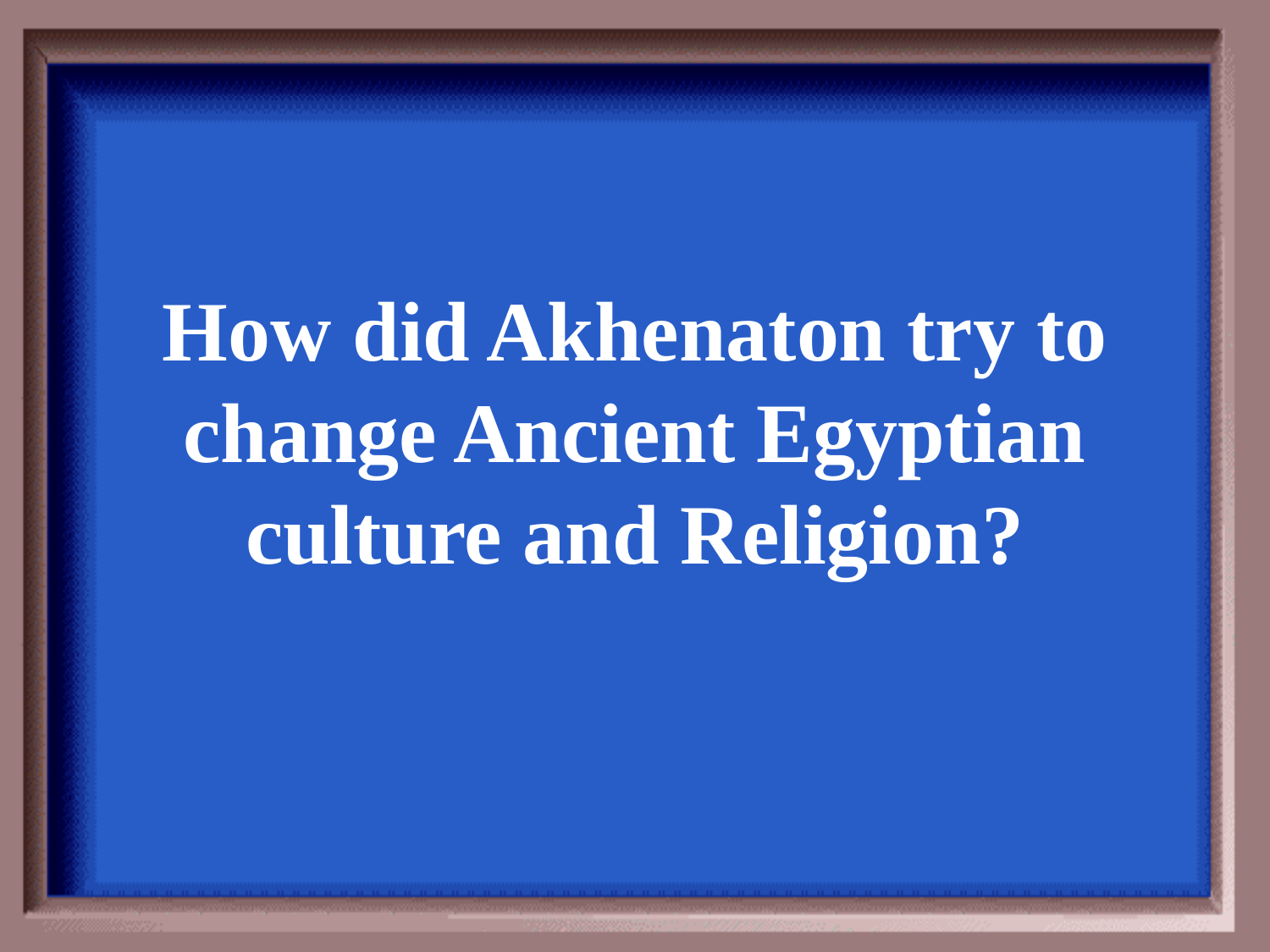

How did Akhenaton try to change Ancient Egyptian culture and Religion?